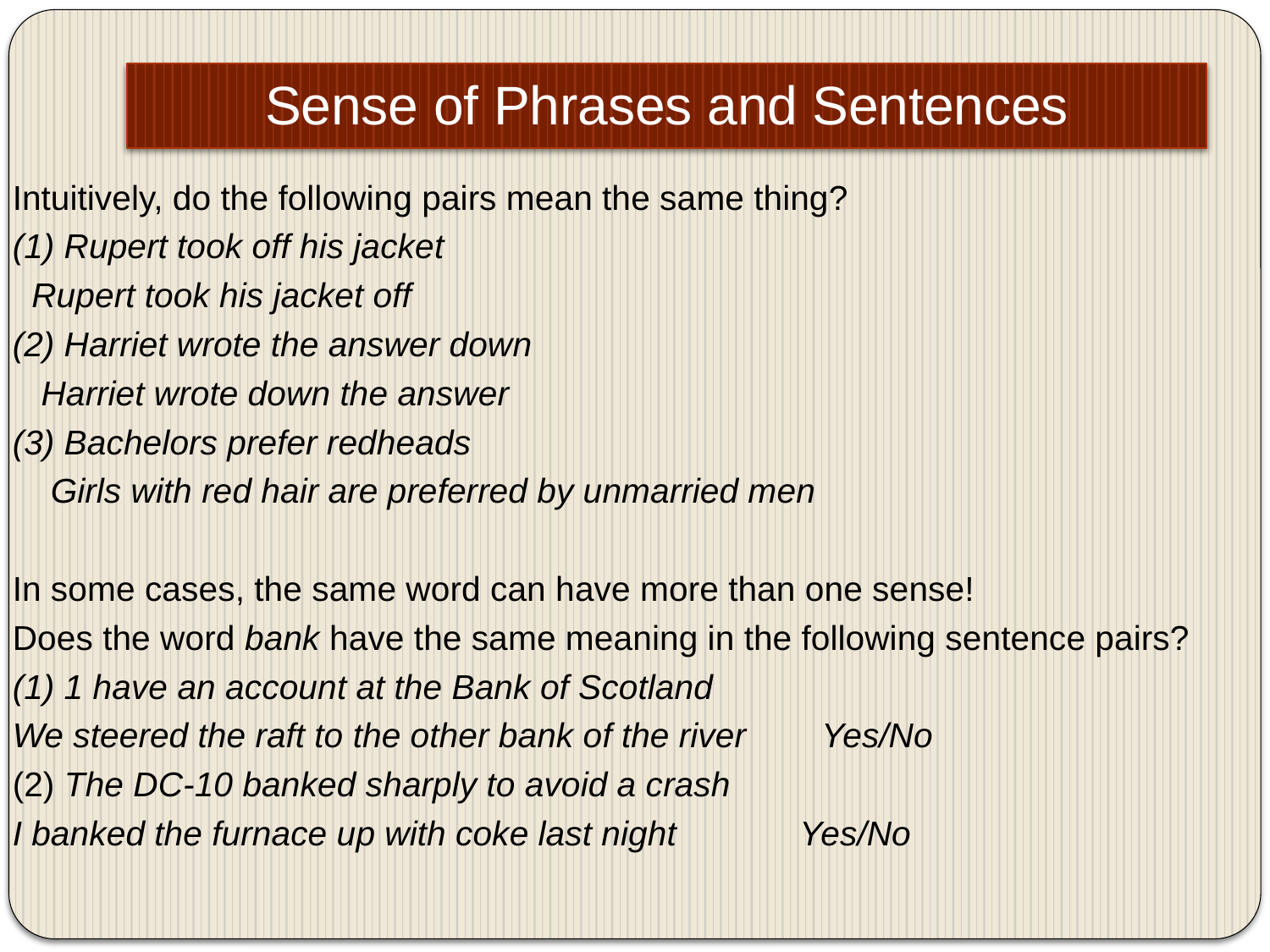

# Sense of Phrases and Sentences
Intuitively, do the following pairs mean the same thing?
(1) Rupert took off his jacket
  Rupert took his jacket off
(2) Harriet wrote the answer down
   Harriet wrote down the answer
(3) Bachelors prefer redheads
    Girls with red hair are preferred by unmarried men

In some cases, the same word can have more than one sense!
Does the word bank have the same meaning in the following sentence pairs?
(1) 1 have an account at the Bank of Scotland
We steered the raft to the other bank of the river        Yes/No
(2) The DC-10 banked sharply to avoid a crash
I banked the furnace up with coke last night             Yes/No